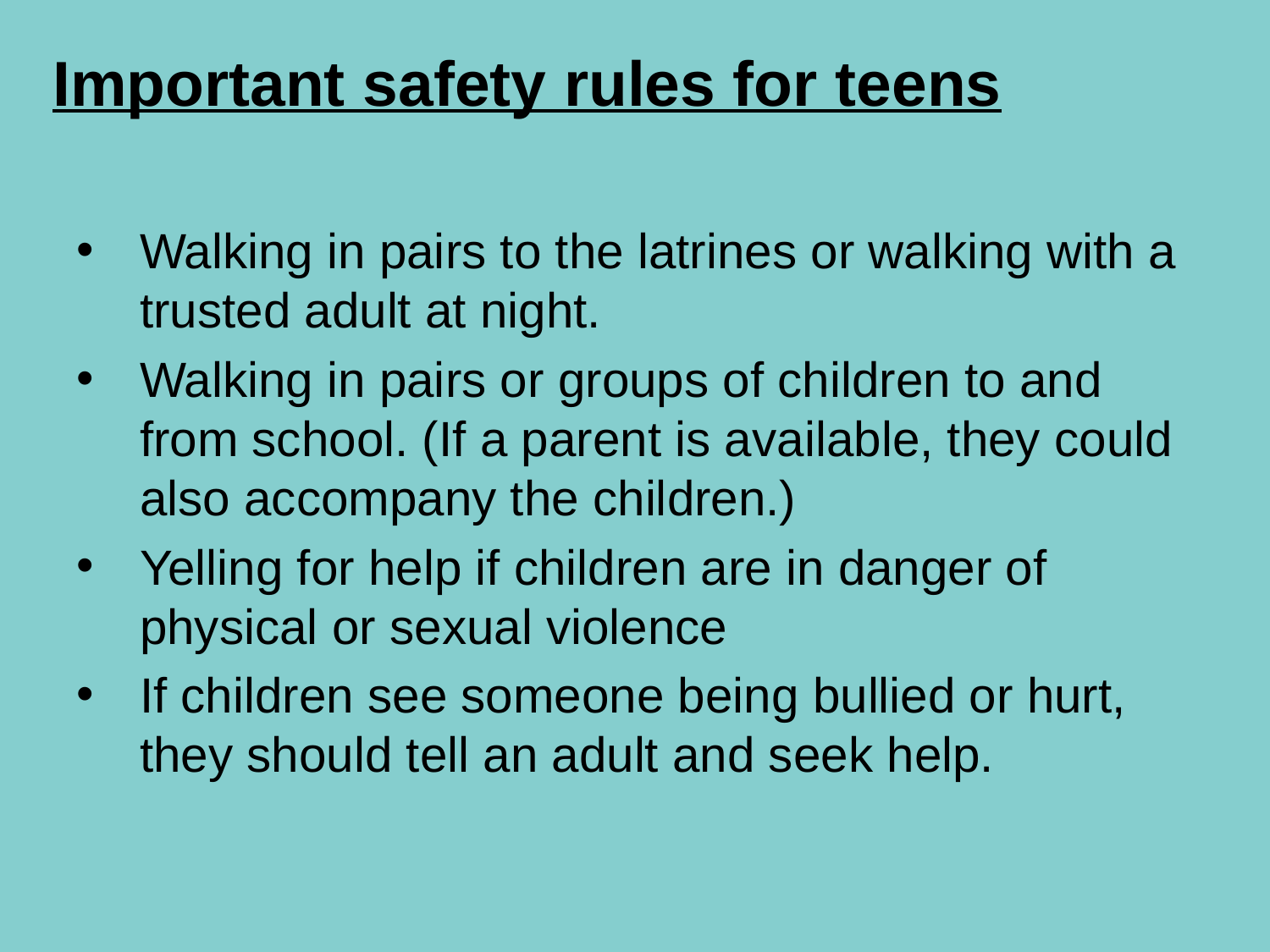

# Important safety rules for teens
Walking in pairs to the latrines or walking with a trusted adult at night.
Walking in pairs or groups of children to and from school. (If a parent is available, they could also accompany the children.)
Yelling for help if children are in danger of physical or sexual violence
If children see someone being bullied or hurt, they should tell an adult and seek help.